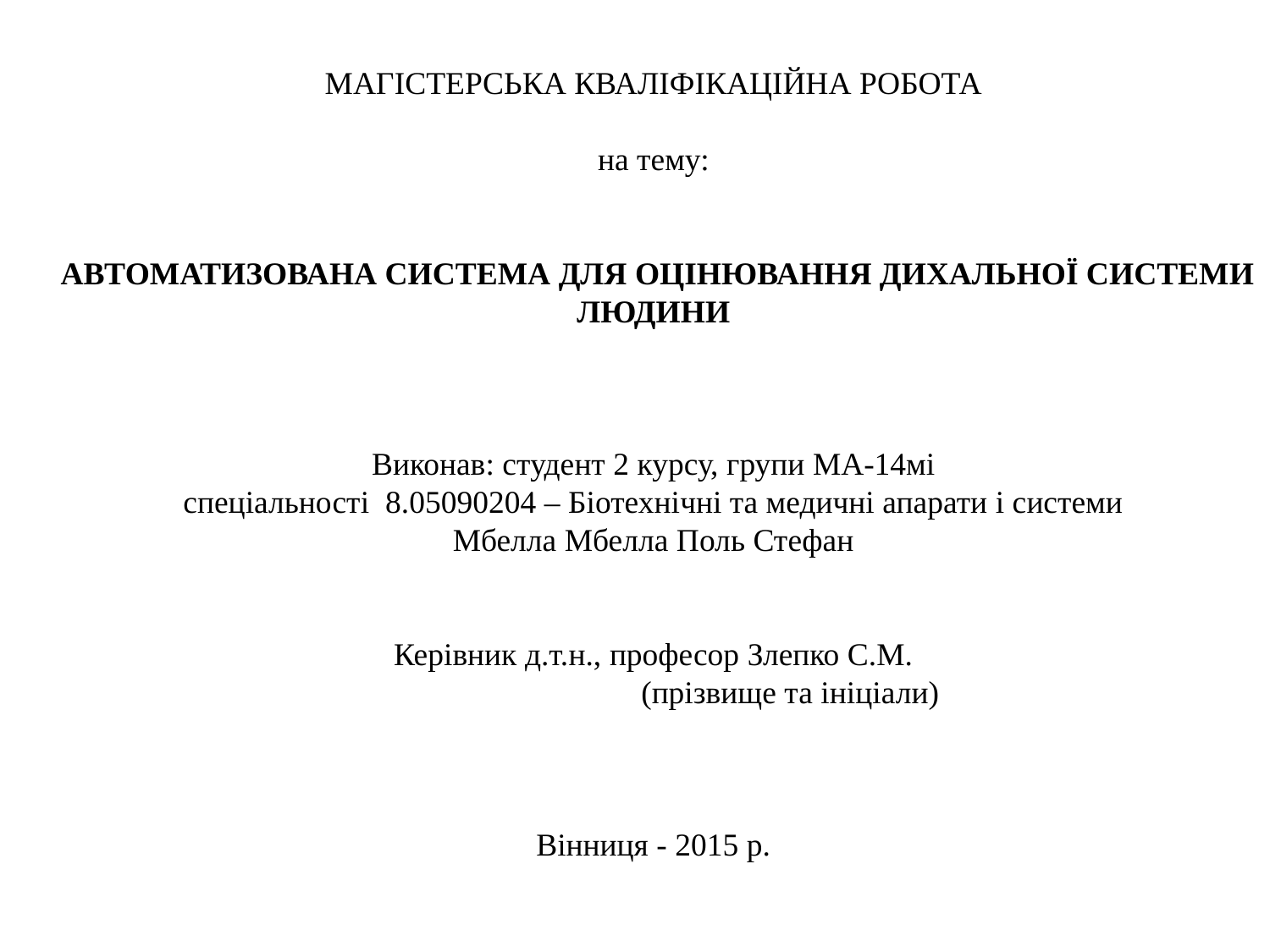

МАГІСТЕРСЬКА КВАЛІФІКАЦІЙНА РОБОТА

на тему:

 АВТОМАТИЗОВАНА СИСТЕМА ДЛЯ ОЦІНЮВАННЯ ДИХАЛЬНОЇ СИСТЕМИ ЛЮДИНИ

Виконав: студент 2 курсу, групи МА-14мі
спеціальності  8.05090204 – Біотехнічні та медичні апарати і системи
Мбелла Мбелла Поль Стефан

Керівник д.т.н., професор Злепко С.М.
                                  (прізвище та ініціали)

Вінниця - 2015 р.